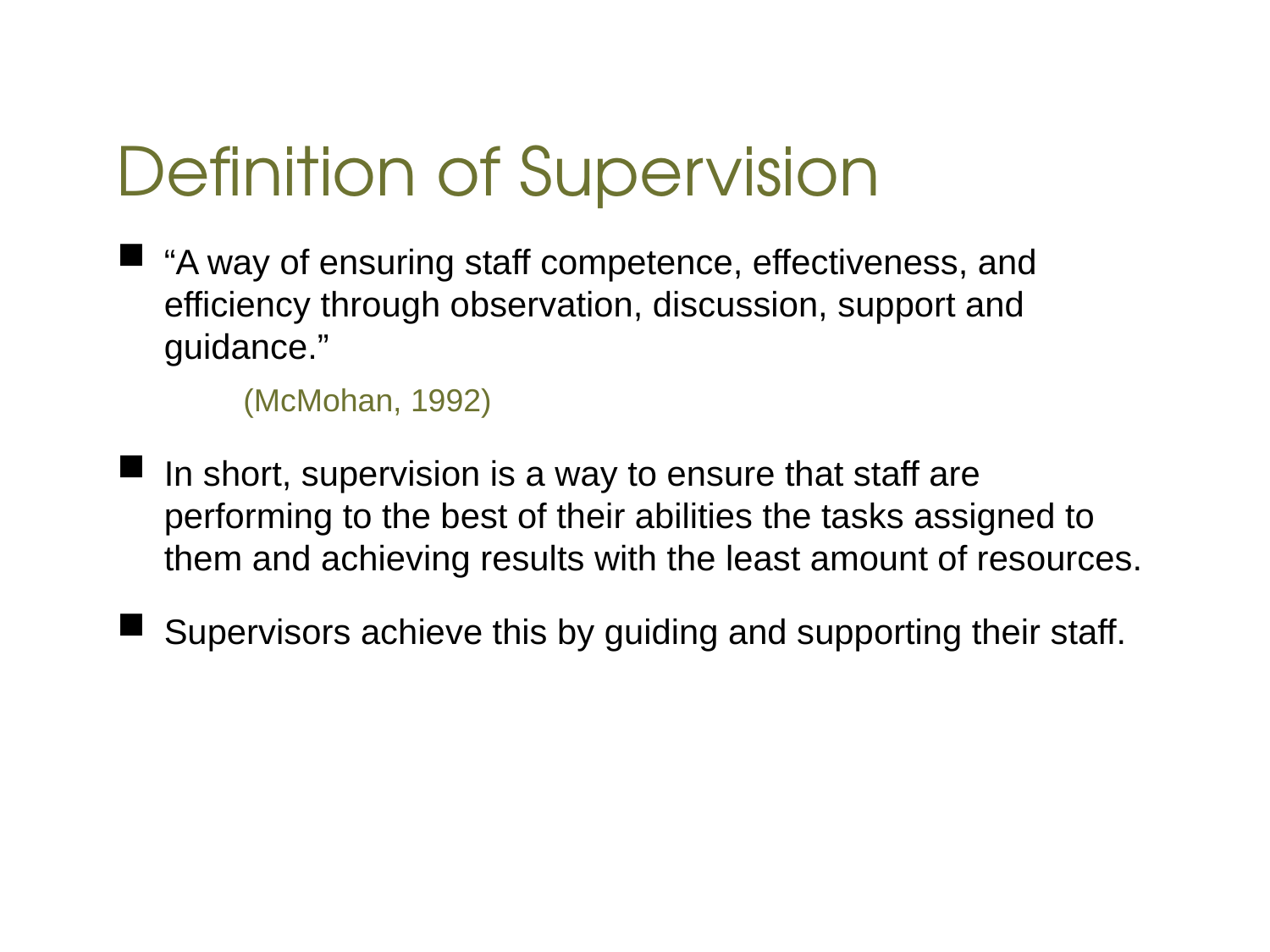

# Definition of Supervision
“A way of ensuring staff competence, effectiveness, and efficiency through observation, discussion, support and guidance.”
	(McMohan, 1992)
In short, supervision is a way to ensure that staff are performing to the best of their abilities the tasks assigned to them and achieving results with the least amount of resources.
Supervisors achieve this by guiding and supporting their staff.